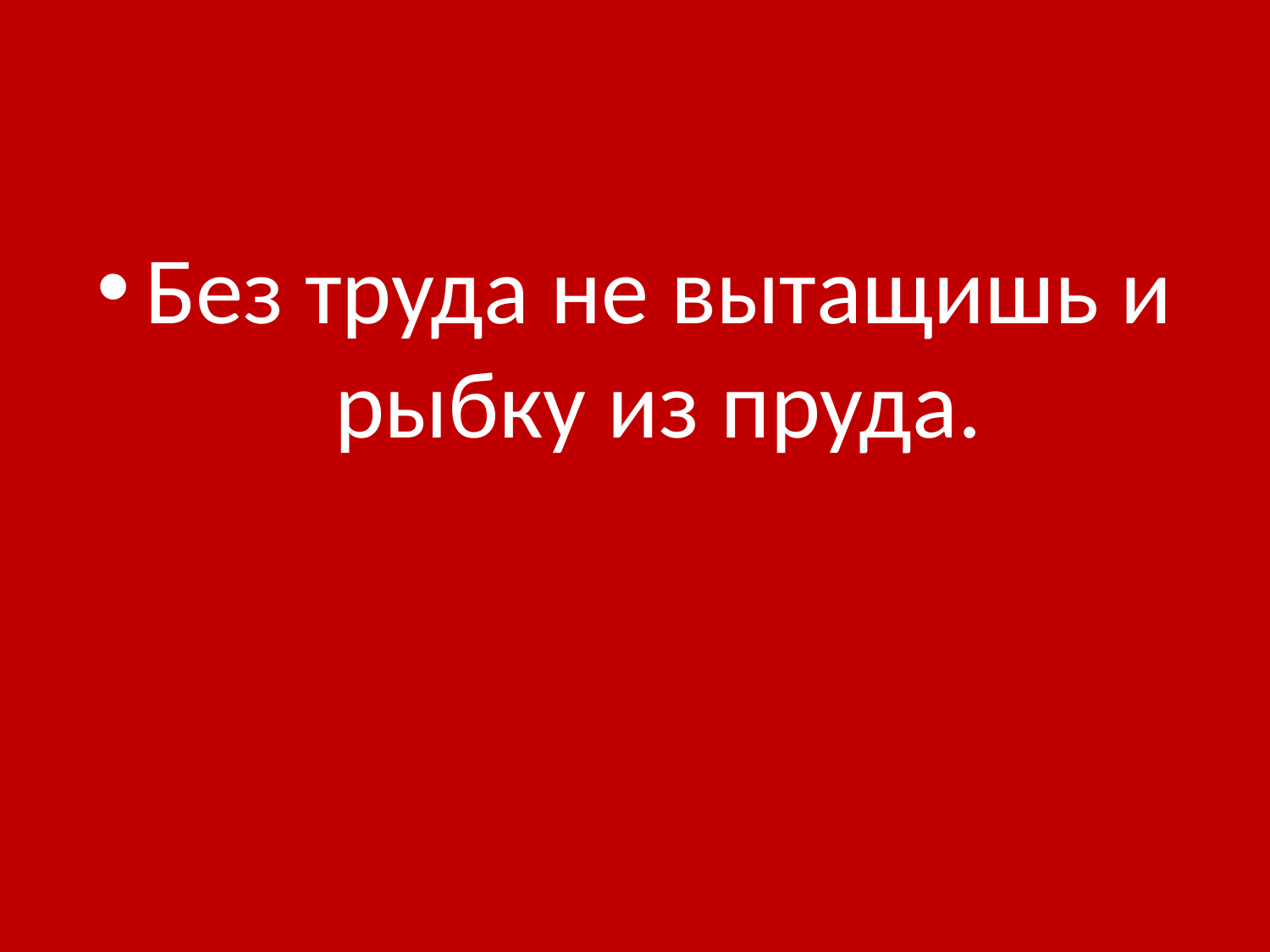

#
Без труда не вытащишь и рыбку из пруда.